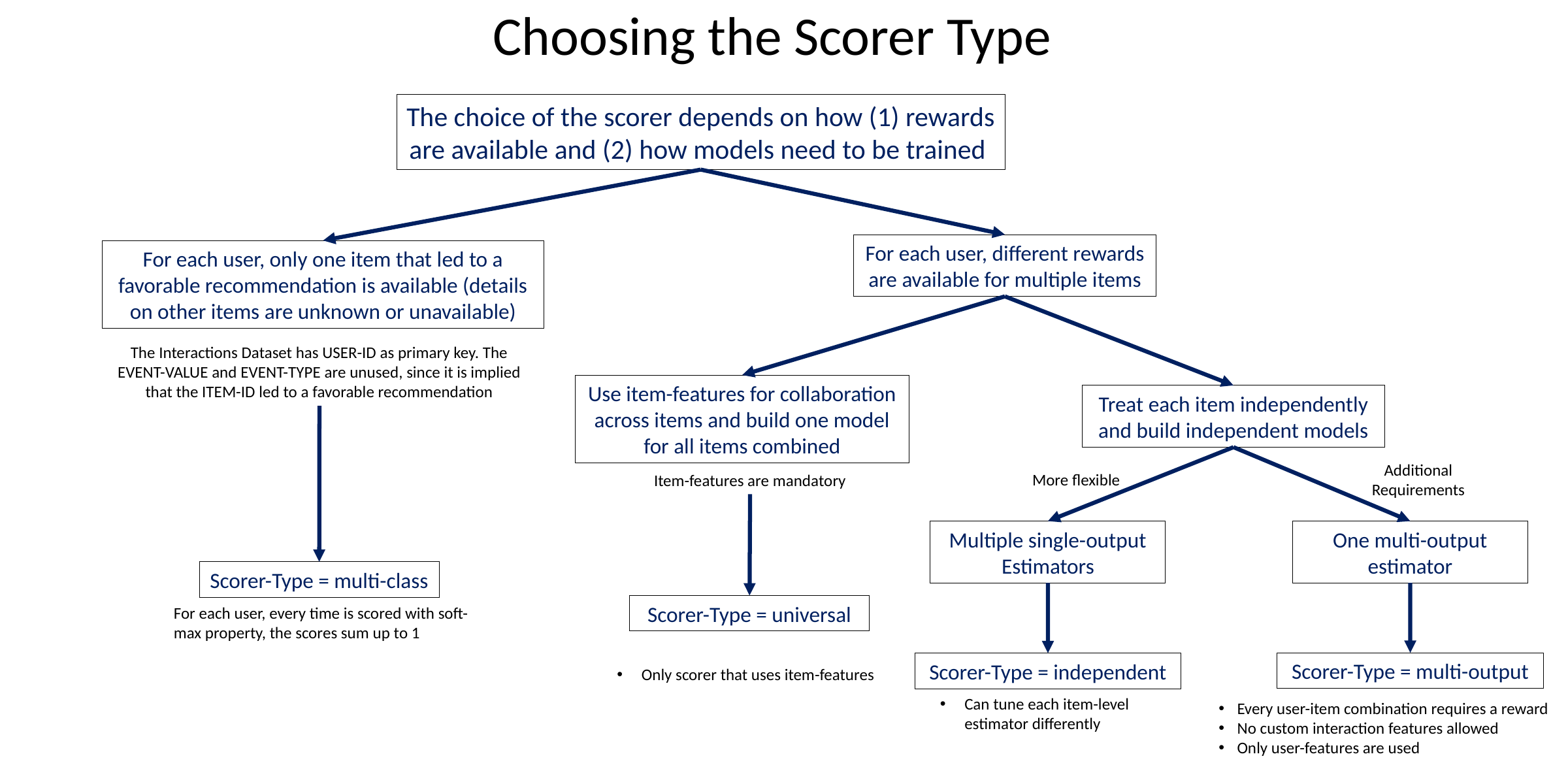

Choosing the Scorer Type
The choice of the scorer depends on how (1) rewards are available and (2) how models need to be trained
For each user, different rewards are available for multiple items
For each user, only one item that led to a favorable recommendation is available (details on other items are unknown or unavailable)
The Interactions Dataset has USER-ID as primary key. The EVENT-VALUE and EVENT-TYPE are unused, since it is implied that the ITEM-ID led to a favorable recommendation
Use item-features for collaboration across items and build one model for all items combined
Treat each item independently and build independent models
Additional Requirements
More flexible
Item-features are mandatory
Multiple single-output Estimators
One multi-output estimator
Scorer-Type = multi-class
Scorer-Type = universal
For each user, every time is scored with soft-max property, the scores sum up to 1
Scorer-Type = multi-output
Scorer-Type = independent
Only scorer that uses item-features
Can tune each item-level estimator differently
Every user-item combination requires a reward
No custom interaction features allowed
Only user-features are used